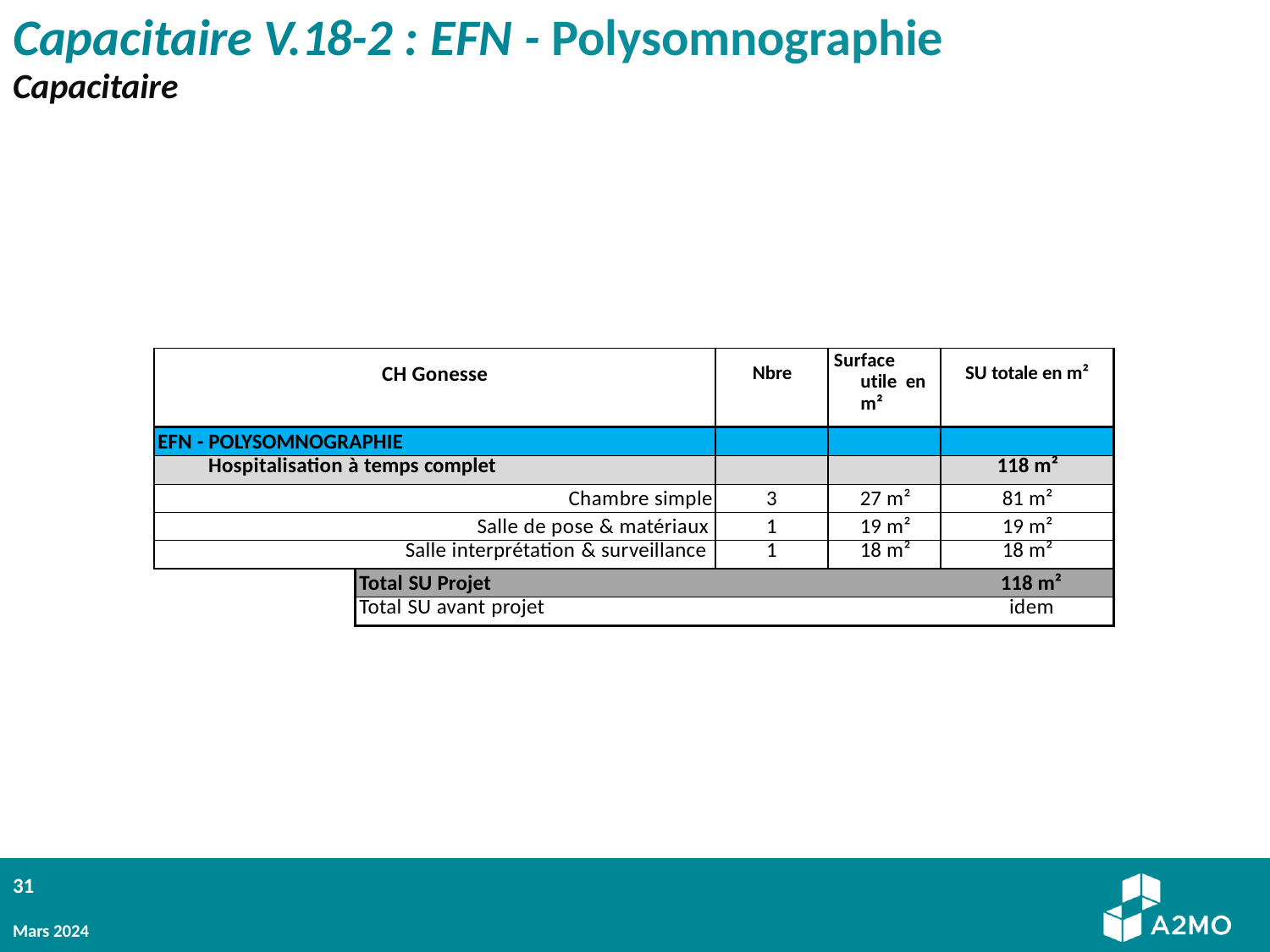

# Capacitaire V.18-2 : EFN - Polysomnographie
Capacitaire
| CH Gonesse |  | Nbre | Surface utile en m² | SU totale en m² |
| --- | --- | --- | --- | --- |
| EFN - POLYSOMNOGRAPHIE |  |  |  |  |
| Hospitalisation à temps complet |  |  |  | 118 m² |
| Chambre simple |  | 3 | 27 m² | 81 m² |
| Salle de pose & matériaux |  | 1 | 19 m² | 19 m² |
| Salle interprétation & surveillance |  | 1 | 18 m² | 18 m² |
|  | Total SU Projet 118 m² |  |  |  |
|  | Total SU avant projet idem |  |  |  |
31
Mars 2024